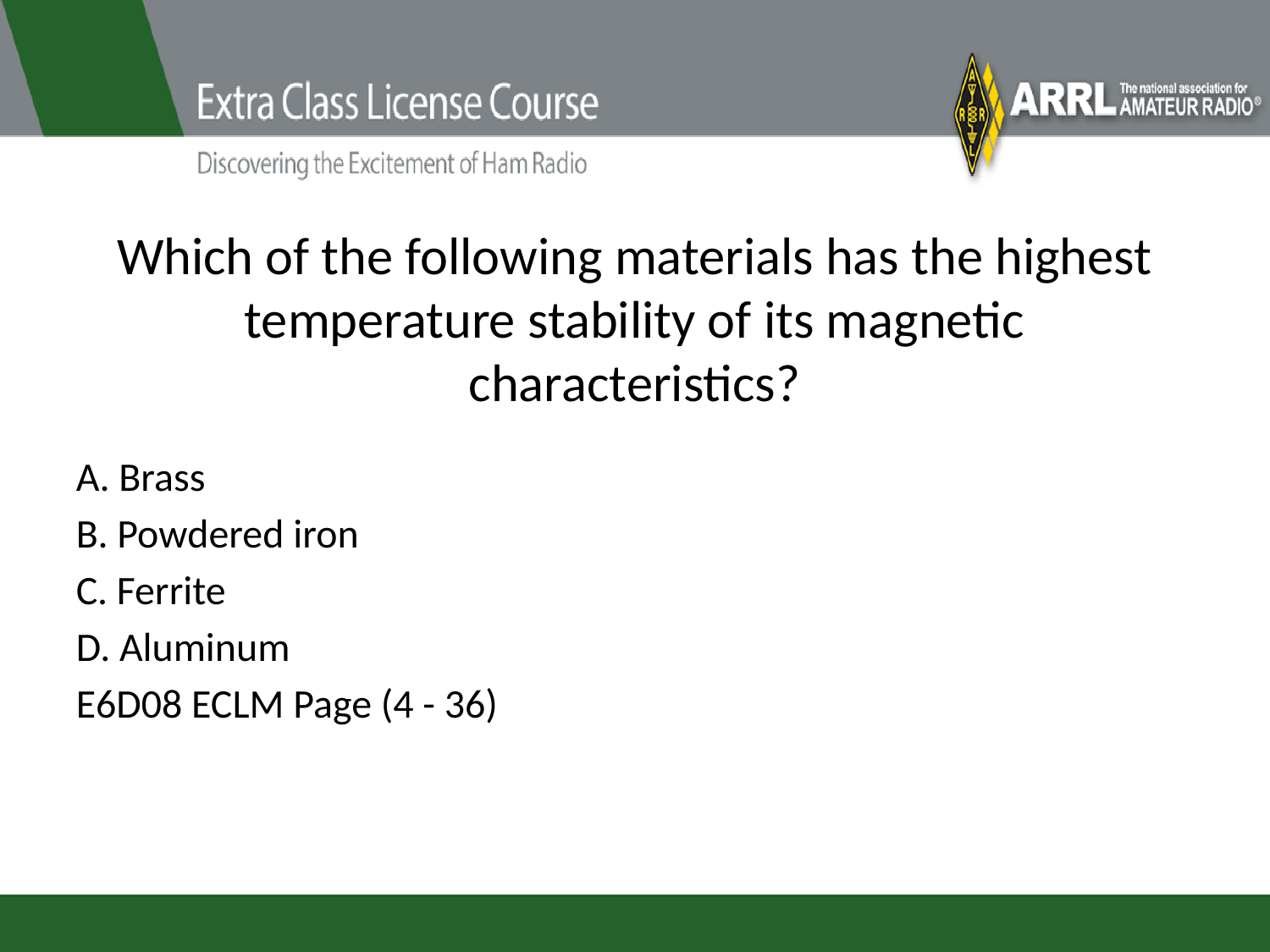

# Which of the following materials has the highest temperature stability of its magnetic characteristics?
A. Brass
B. Powdered iron
C. Ferrite
D. Aluminum
E6D08 ECLM Page (4 - 36)